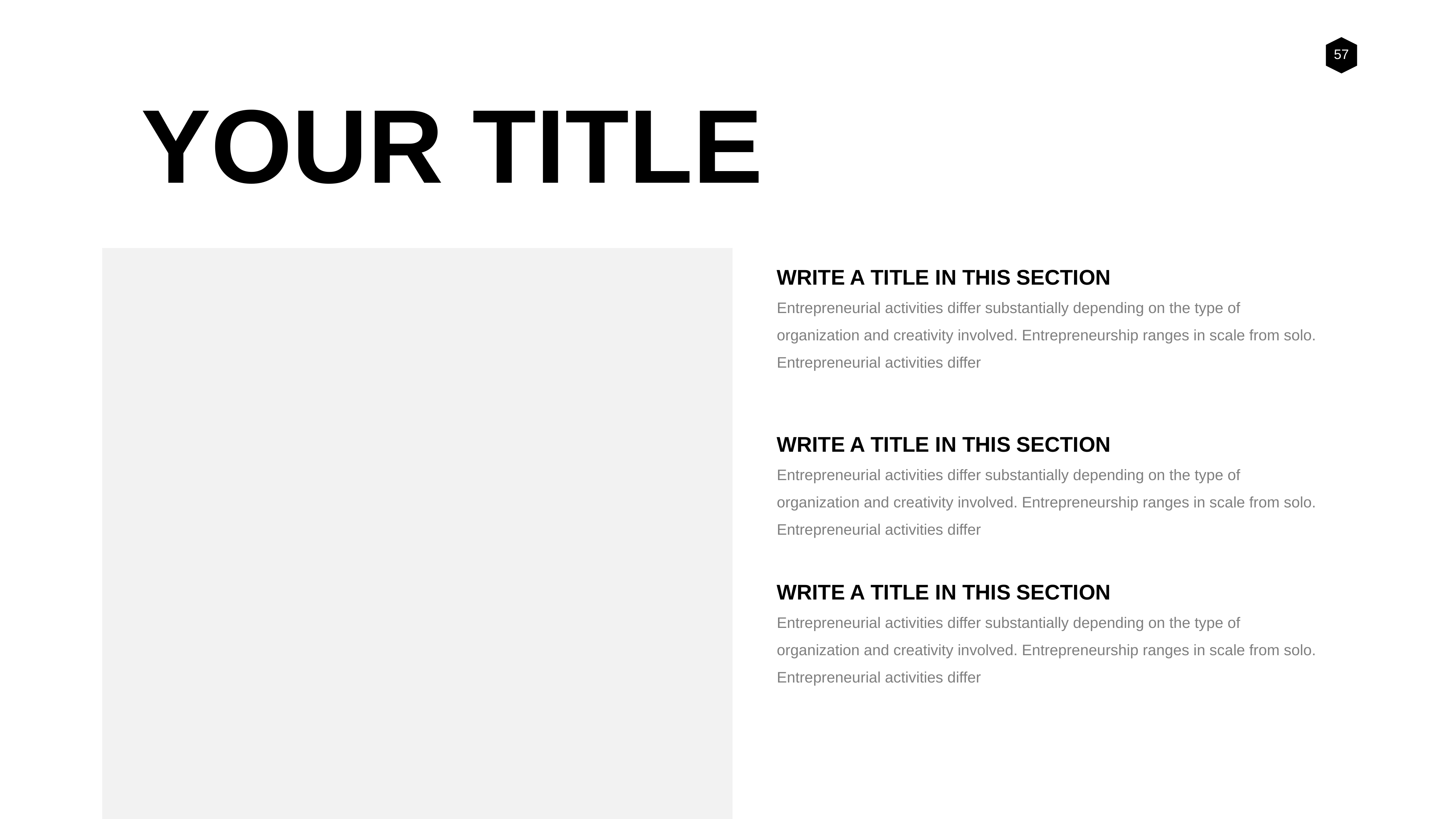

YOUR TITLE

WRITE A TITLE IN THIS SECTION
Entrepreneurial activities differ substantially depending on the type of organization and creativity involved. Entrepreneurship ranges in scale from solo. Entrepreneurial activities differ
WRITE A TITLE IN THIS SECTION
Entrepreneurial activities differ substantially depending on the type of organization and creativity involved. Entrepreneurship ranges in scale from solo. Entrepreneurial activities differ
WRITE A TITLE IN THIS SECTION
Entrepreneurial activities differ substantially depending on the type of organization and creativity involved. Entrepreneurship ranges in scale from solo. Entrepreneurial activities differ